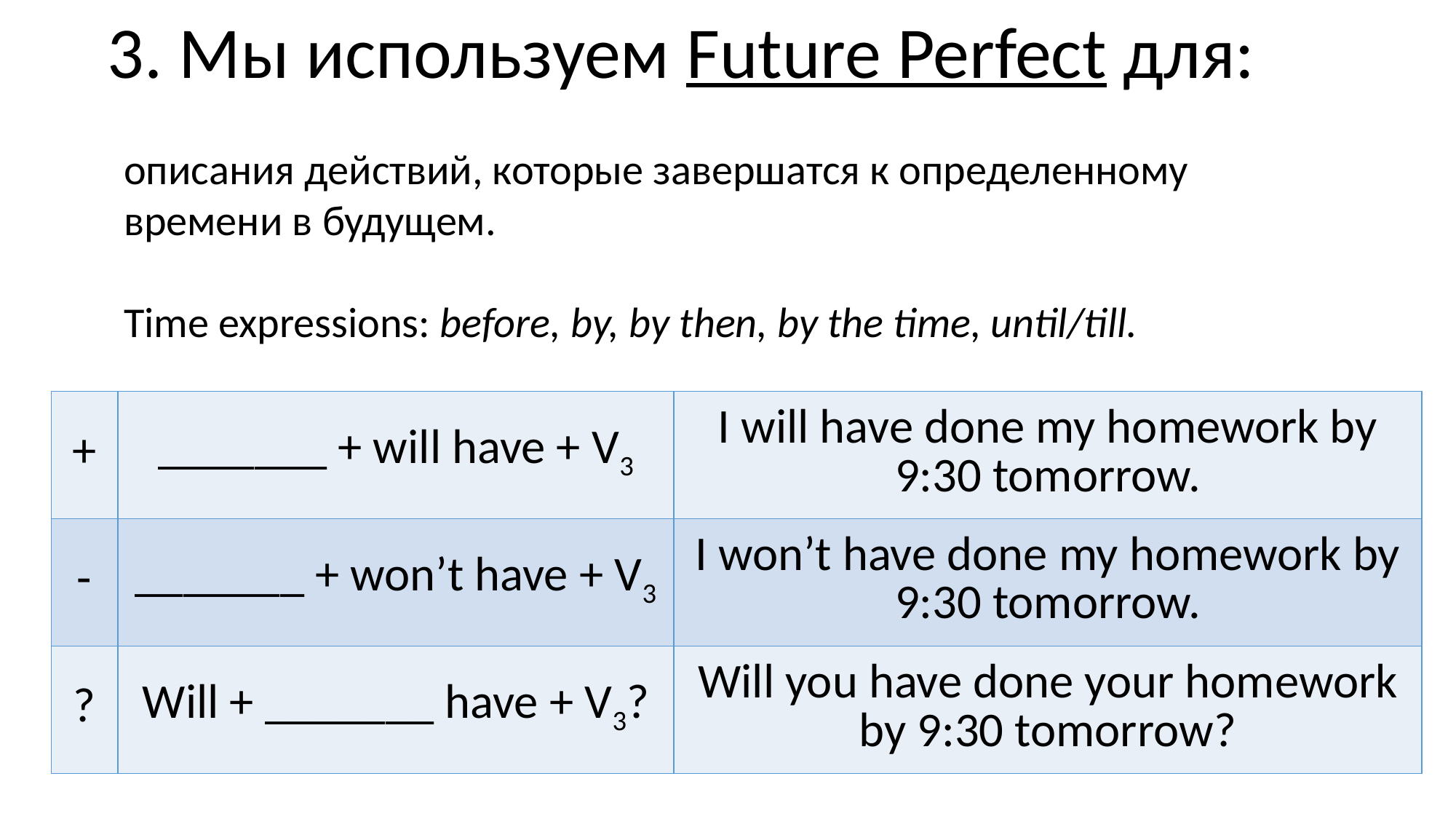

3. Мы используем Future Perfect для:
описания действий, которые завершатся к определенному времени в будущем.

Time expressions: before, by, by then, by the time, until/till.
| + | \_\_\_\_\_\_\_ + will have + V3 | I will have done my homework by 9:30 tomorrow. |
| --- | --- | --- |
| - | \_\_\_\_\_\_\_ + won’t have + V3 | I won’t have done my homework by 9:30 tomorrow. |
| ? | Will + \_\_\_\_\_\_\_ have + V3? | Will you have done your homework by 9:30 tomorrow? |